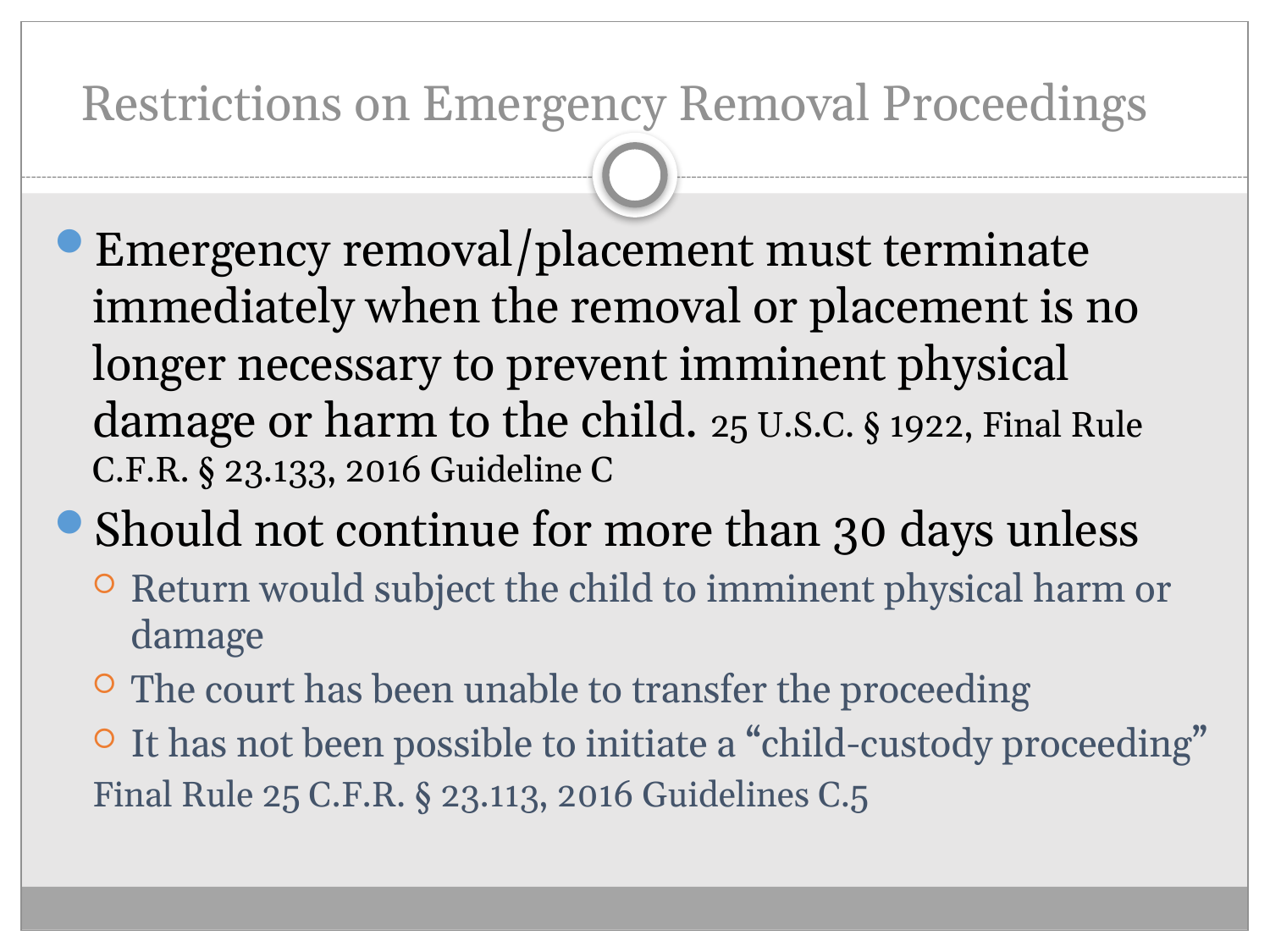

# Restrictions on Emergency Removal Proceedings
Emergency removal/placement must terminate immediately when the removal or placement is no longer necessary to prevent imminent physical damage or harm to the child. 25 U.S.C. § 1922, Final Rule C.F.R. § 23.133, 2016 Guideline C
Should not continue for more than 30 days unless
Return would subject the child to imminent physical harm or damage
The court has been unable to transfer the proceeding
It has not been possible to initiate a “child-custody proceeding”
Final Rule 25 C.F.R. § 23.113, 2016 Guidelines C.5